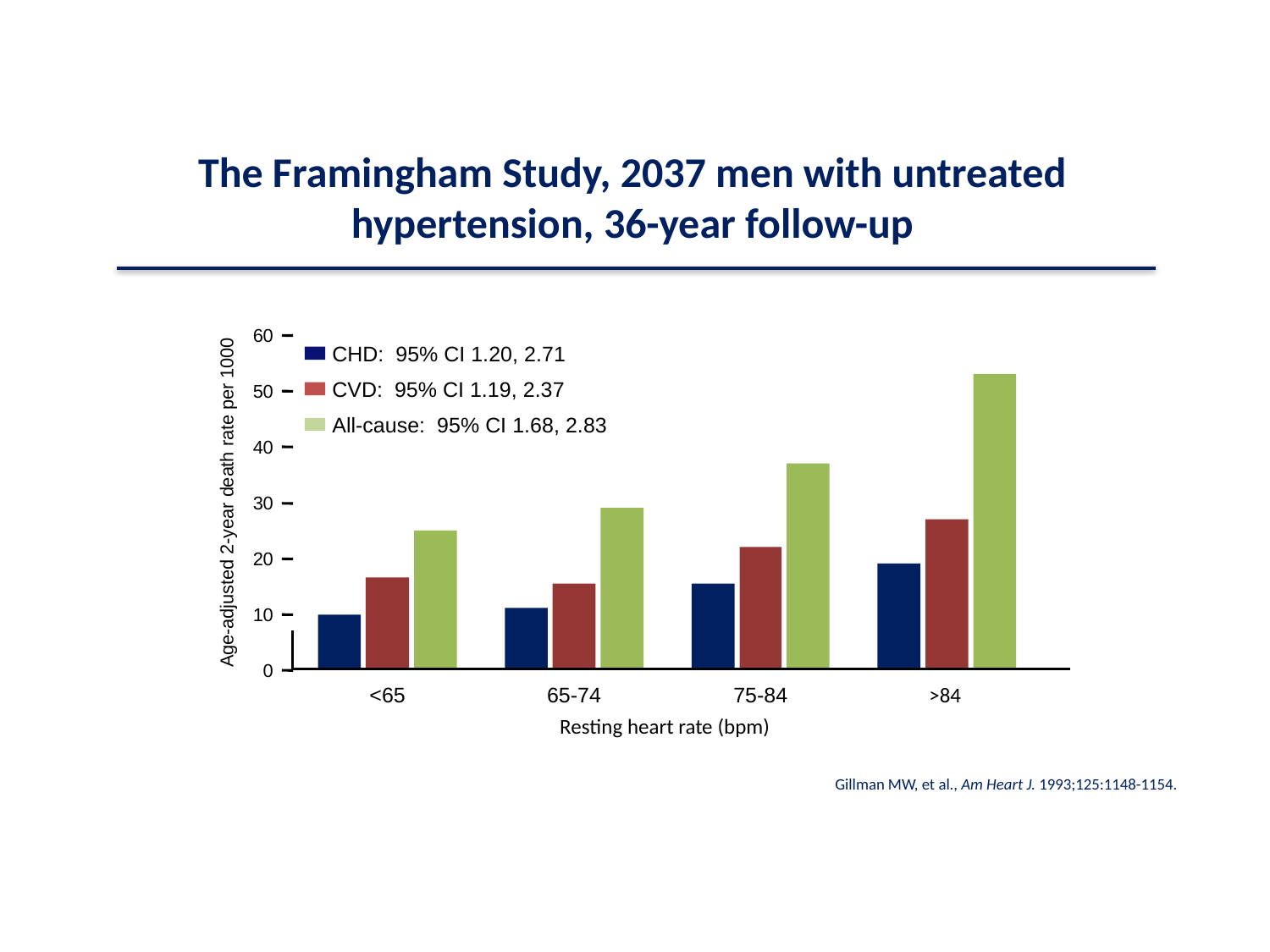

The Framingham Study, 2037 men with untreated hypertension, 36-year follow-up
60

CHD:  95% CI 1.20, 2.71

CVD:  95% CI 1.19, 2.37
50

All-cause:  95% CI 1.68, 2.83

40

Age-adjusted 2-year death rate per 1000
30

20

10

0

<65
65-74
75-84
>84
Resting heart rate (bpm)
Gillman MW, et al., Am Heart J. 1993;125:1148-1154.